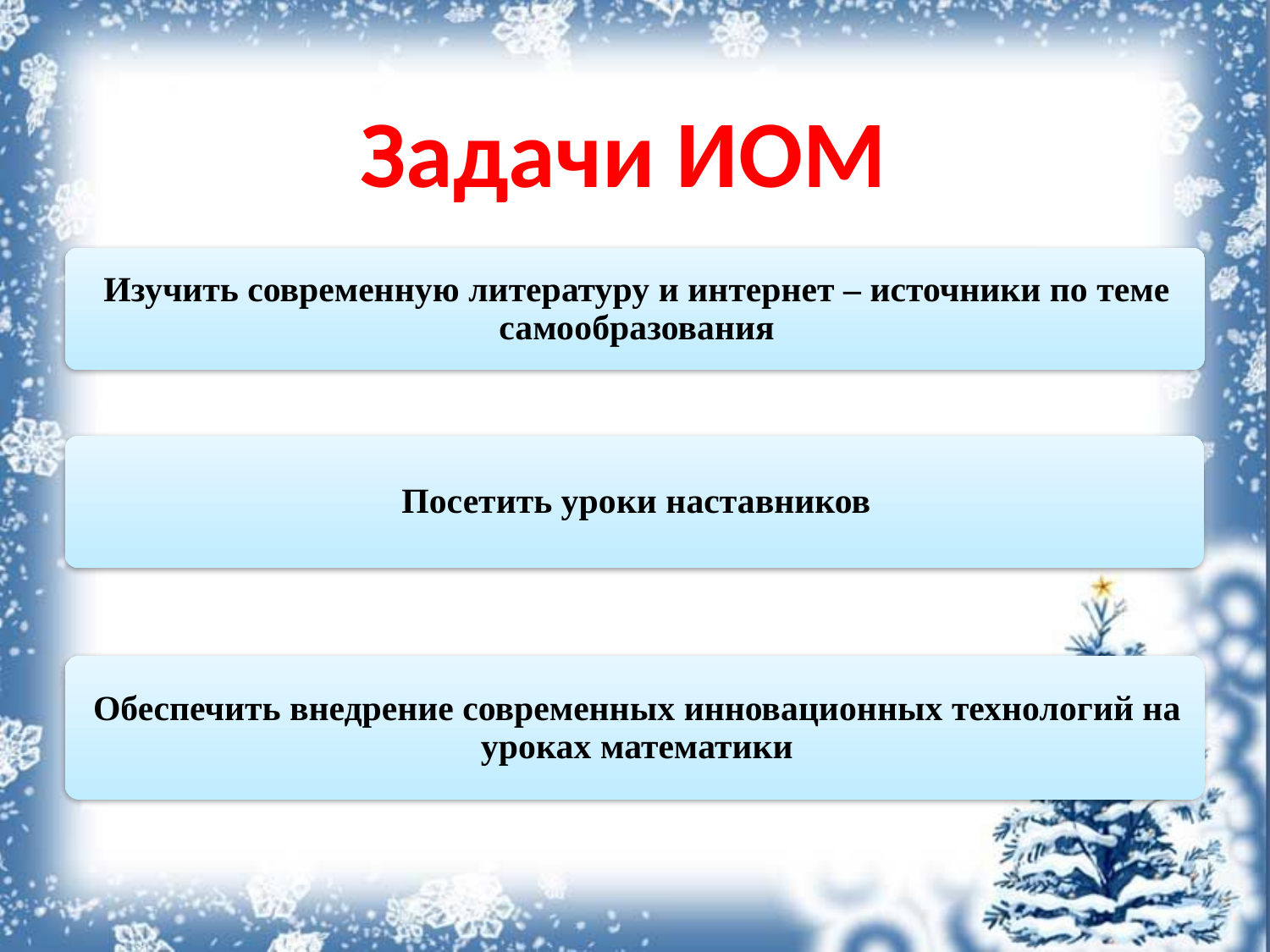

Задачи ИОМ
Изучить современную литературу и интернет – источники по теме самообразования
Посетить уроки наставников
Обеспечить внедрение современных инновационных технологий на уроках математики